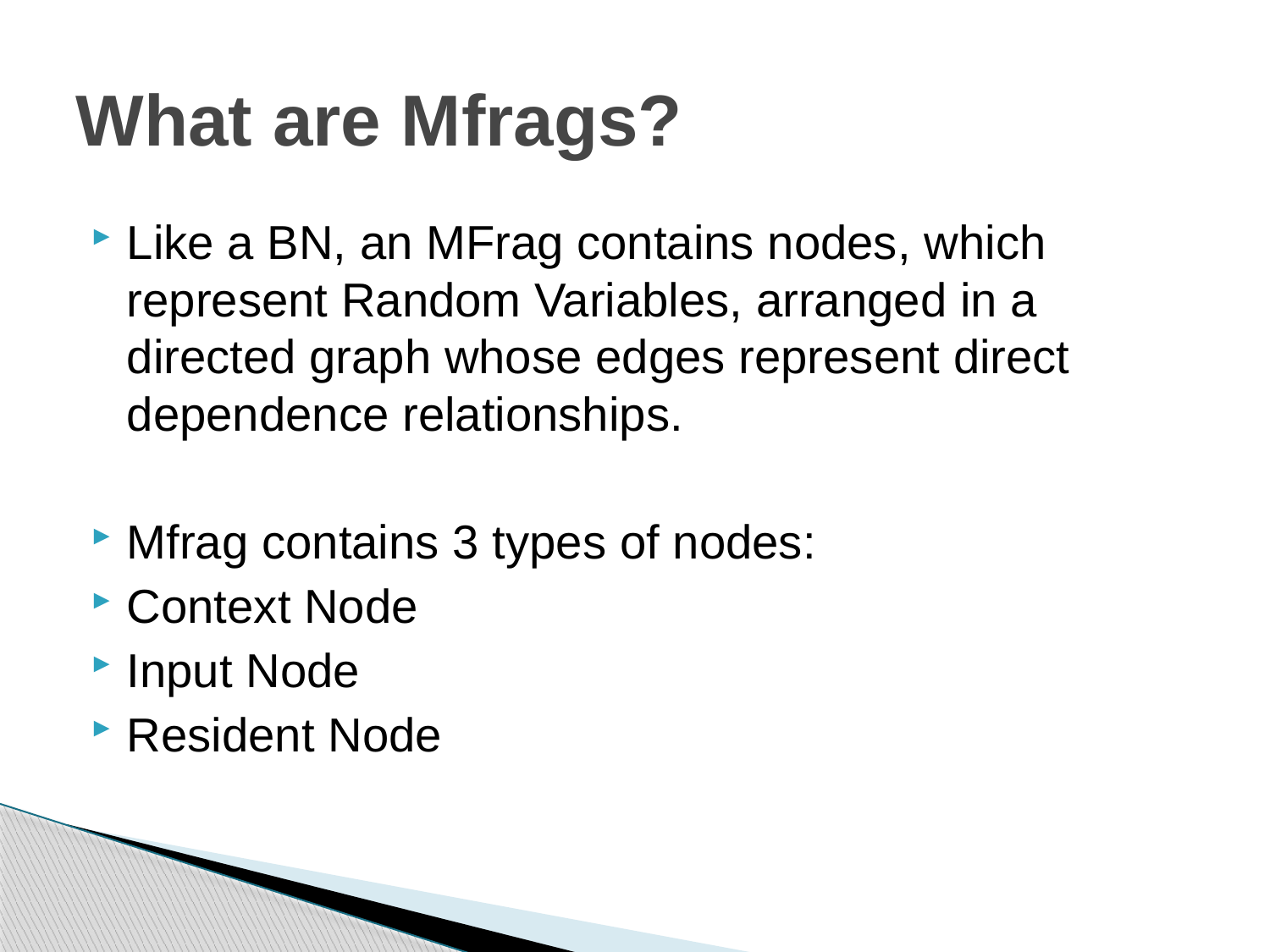

# What are Mfrags?
Like a BN, an MFrag contains nodes, which represent Random Variables, arranged in a directed graph whose edges represent direct dependence relationships.

Mfrag contains 3 types of nodes:
Context Node
Input Node
Resident Node